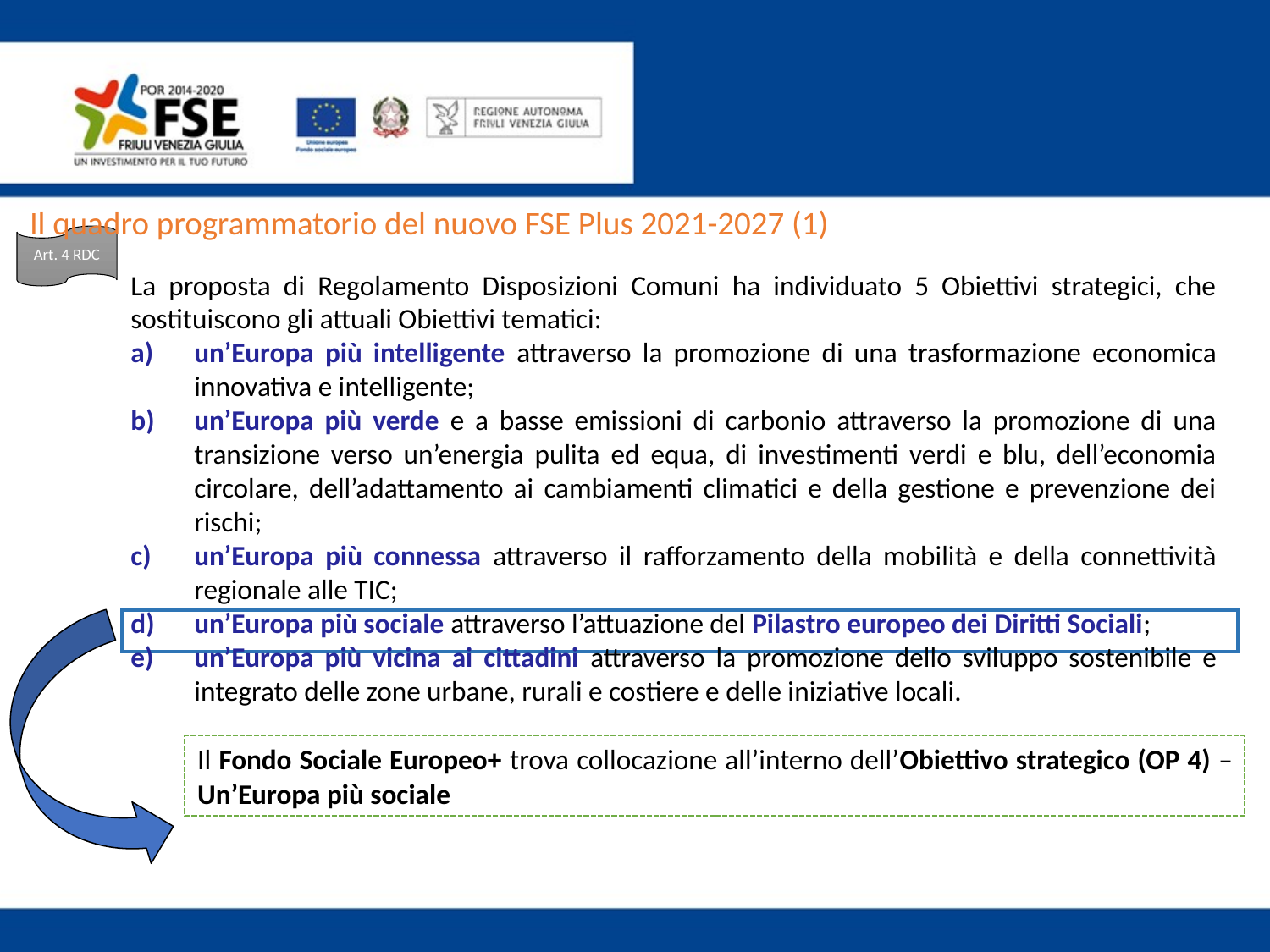

# Il quadro programmatorio del nuovo FSE Plus 2021-2027 (1)
Art. 4 RDC
La proposta di Regolamento Disposizioni Comuni ha individuato 5 Obiettivi strategici, che sostituiscono gli attuali Obiettivi tematici:
un’Europa più intelligente attraverso la promozione di una trasformazione economica innovativa e intelligente;
un’Europa più verde e a basse emissioni di carbonio attraverso la promozione di una transizione verso un’energia pulita ed equa, di investimenti verdi e blu, dell’economia circolare, dell’adattamento ai cambiamenti climatici e della gestione e prevenzione dei rischi;
un’Europa più connessa attraverso il rafforzamento della mobilità e della connettività regionale alle TIC;
un’Europa più sociale attraverso l’attuazione del Pilastro europeo dei Diritti Sociali;
un’Europa più vicina ai cittadini attraverso la promozione dello sviluppo sostenibile e integrato delle zone urbane, rurali e costiere e delle iniziative locali.

Il Fondo Sociale Europeo+ trova collocazione all’interno dell’Obiettivo strategico (OP 4) – Un’Europa più sociale